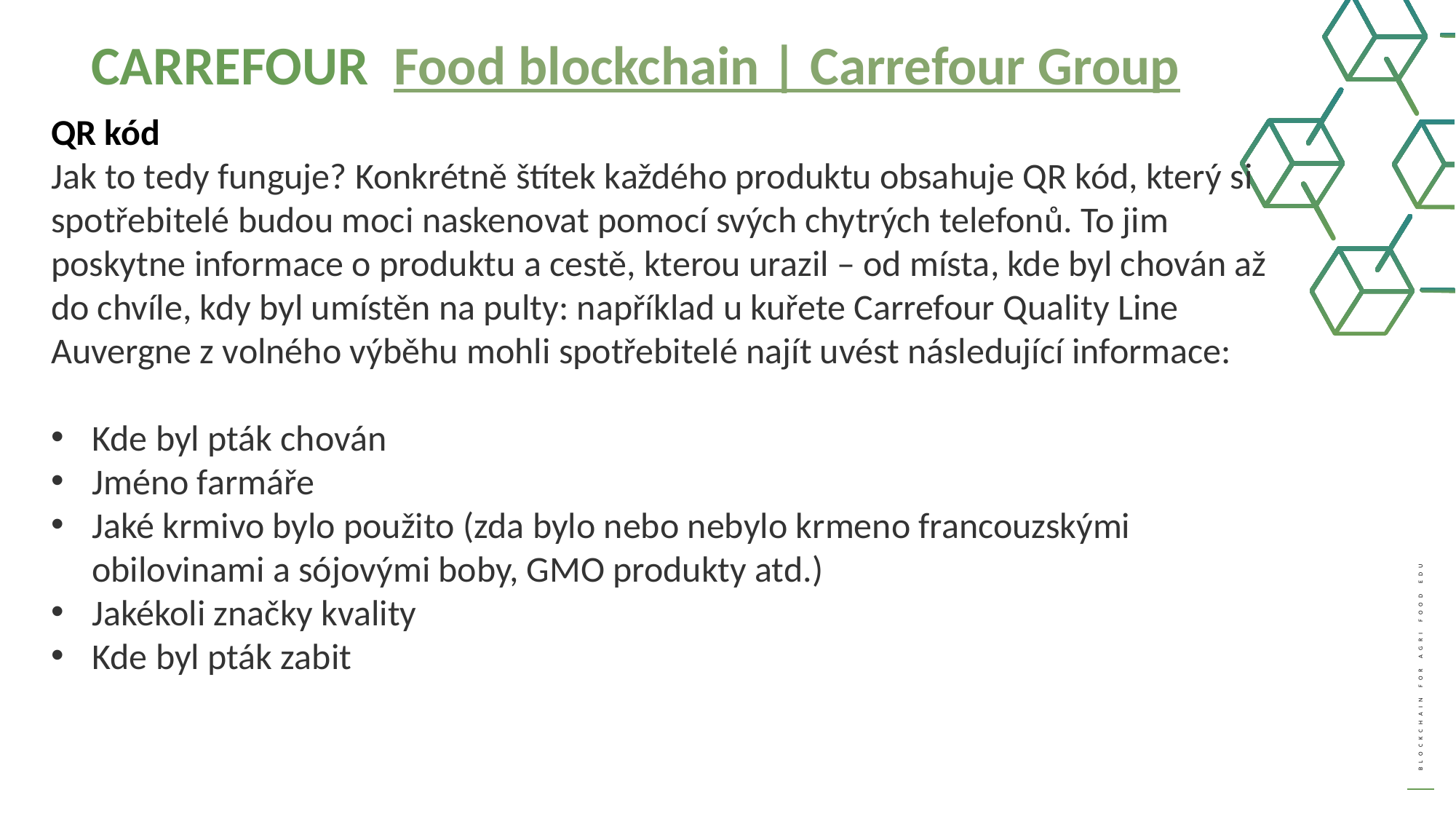

CARREFOUR  Food blockchain | Carrefour Group
QR kód
Jak to tedy funguje? Konkrétně štítek každého produktu obsahuje QR kód, který si spotřebitelé budou moci naskenovat pomocí svých chytrých telefonů. To jim poskytne informace o produktu a cestě, kterou urazil – od místa, kde byl chován až do chvíle, kdy byl umístěn na pulty: například u kuřete Carrefour Quality Line Auvergne z volného výběhu mohli spotřebitelé najít uvést následující informace:

Kde byl pták chován
Jméno farmáře
Jaké krmivo bylo použito (zda bylo nebo nebylo krmeno francouzskými obilovinami a sójovými boby, GMO produkty atd.)
Jakékoli značky kvality
Kde byl pták zabit